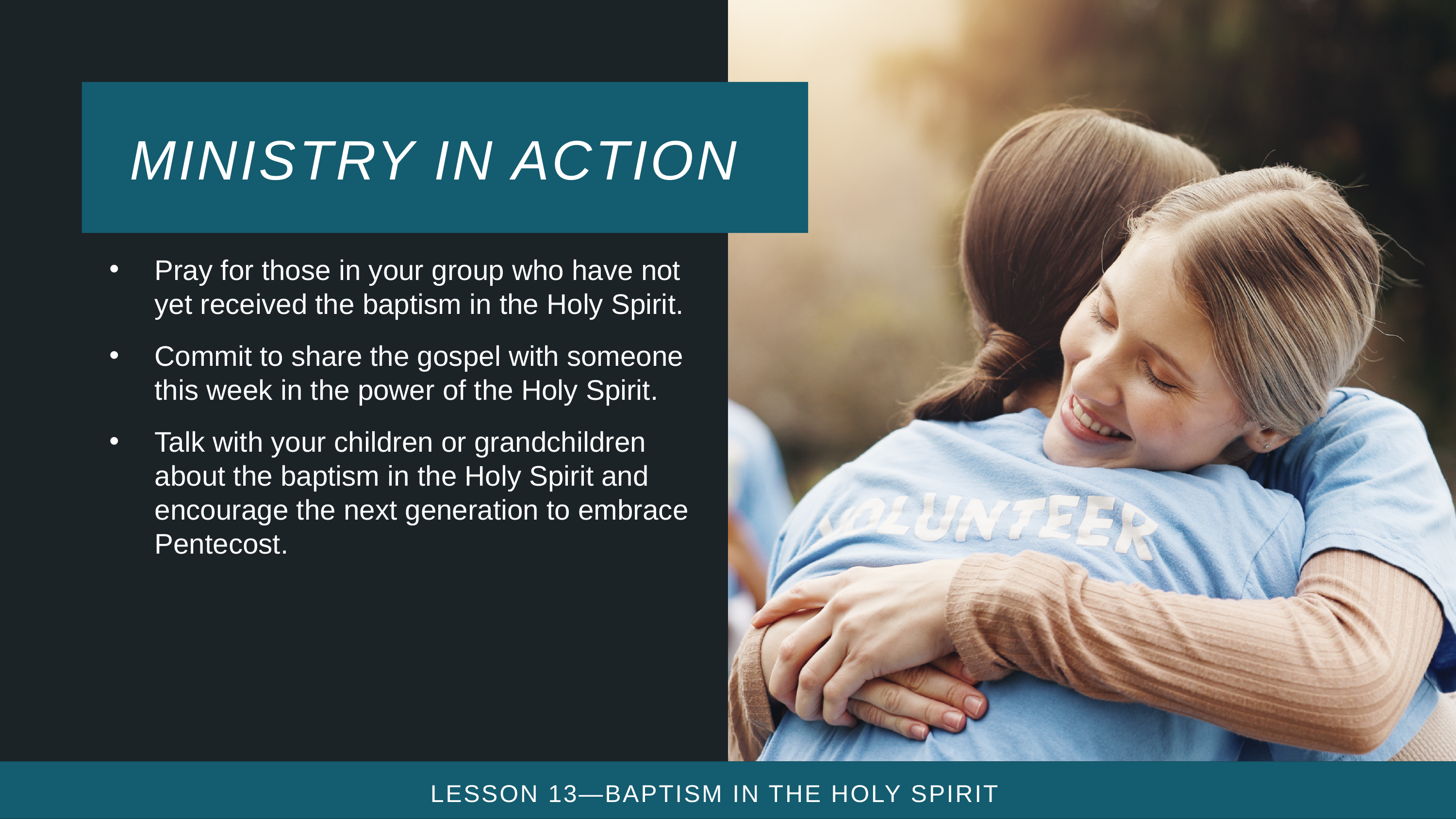

Pray for those in your group who have not yet received the baptism in the Holy Spirit.
Commit to share the gospel with someone this week in the power of the Holy Spirit.
Talk with your children or grandchildren about the baptism in the Holy Spirit and encourage the next generation to embrace Pentecost.